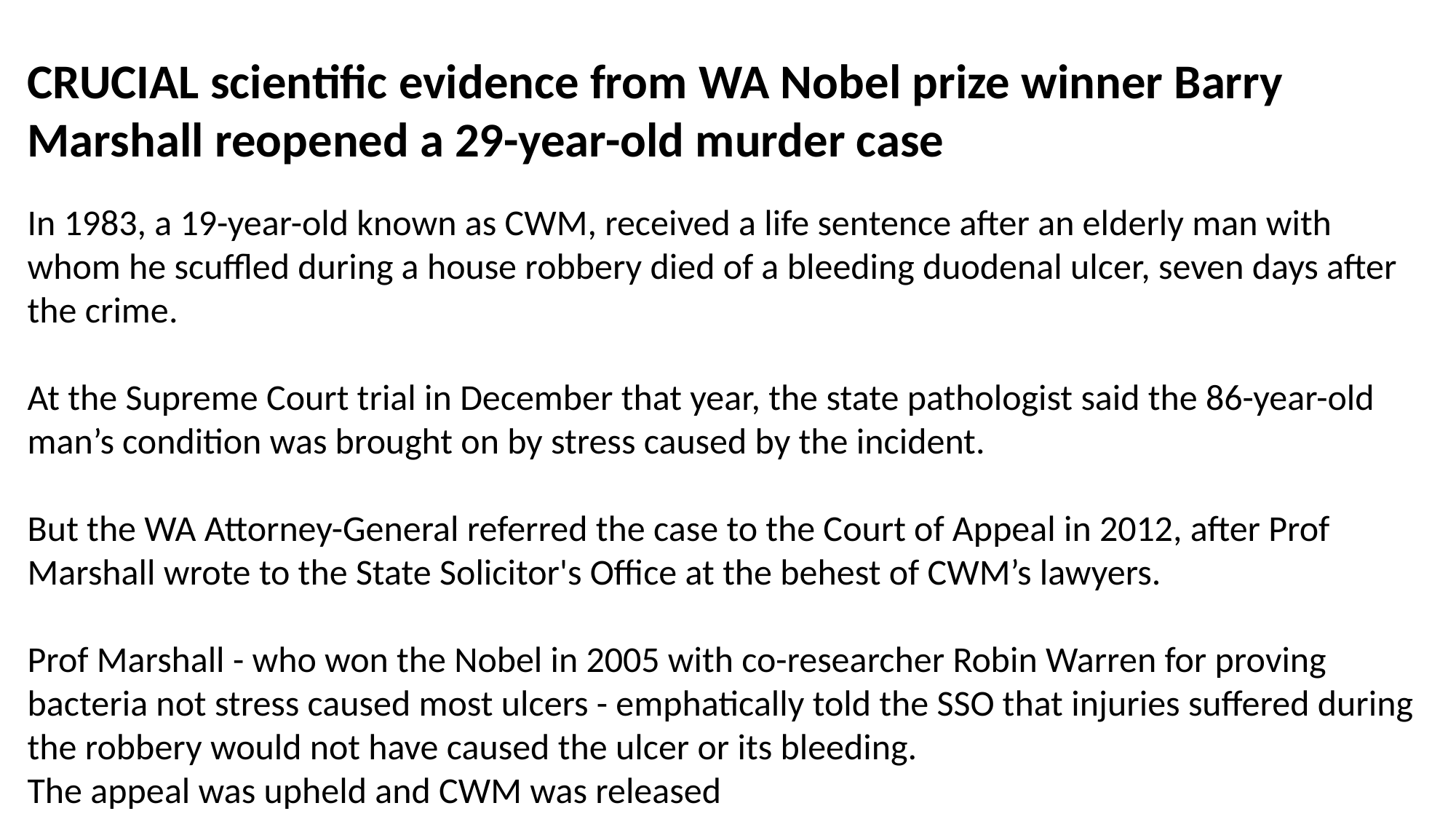

CRUCIAL scientific evidence from WA Nobel prize winner Barry Marshall reopened a 29-year-old murder case

In 1983, a 19-year-old known as CWM, received a life sentence after an elderly man with whom he scuffled during a house robbery died of a bleeding duodenal ulcer, seven days after the crime.
At the Supreme Court trial in December that year, the state pathologist said the 86-year-old man’s condition was brought on by stress caused by the incident.
But the WA Attorney-General referred the case to the Court of Appeal in 2012, after Prof Marshall wrote to the State Solicitor's Office at the behest of CWM’s lawyers.
Prof Marshall - who won the Nobel in 2005 with co-researcher Robin Warren for proving bacteria not stress caused most ulcers - emphatically told the SSO that injuries suffered during the robbery would not have caused the ulcer or its bleeding.
The appeal was upheld and CWM was released